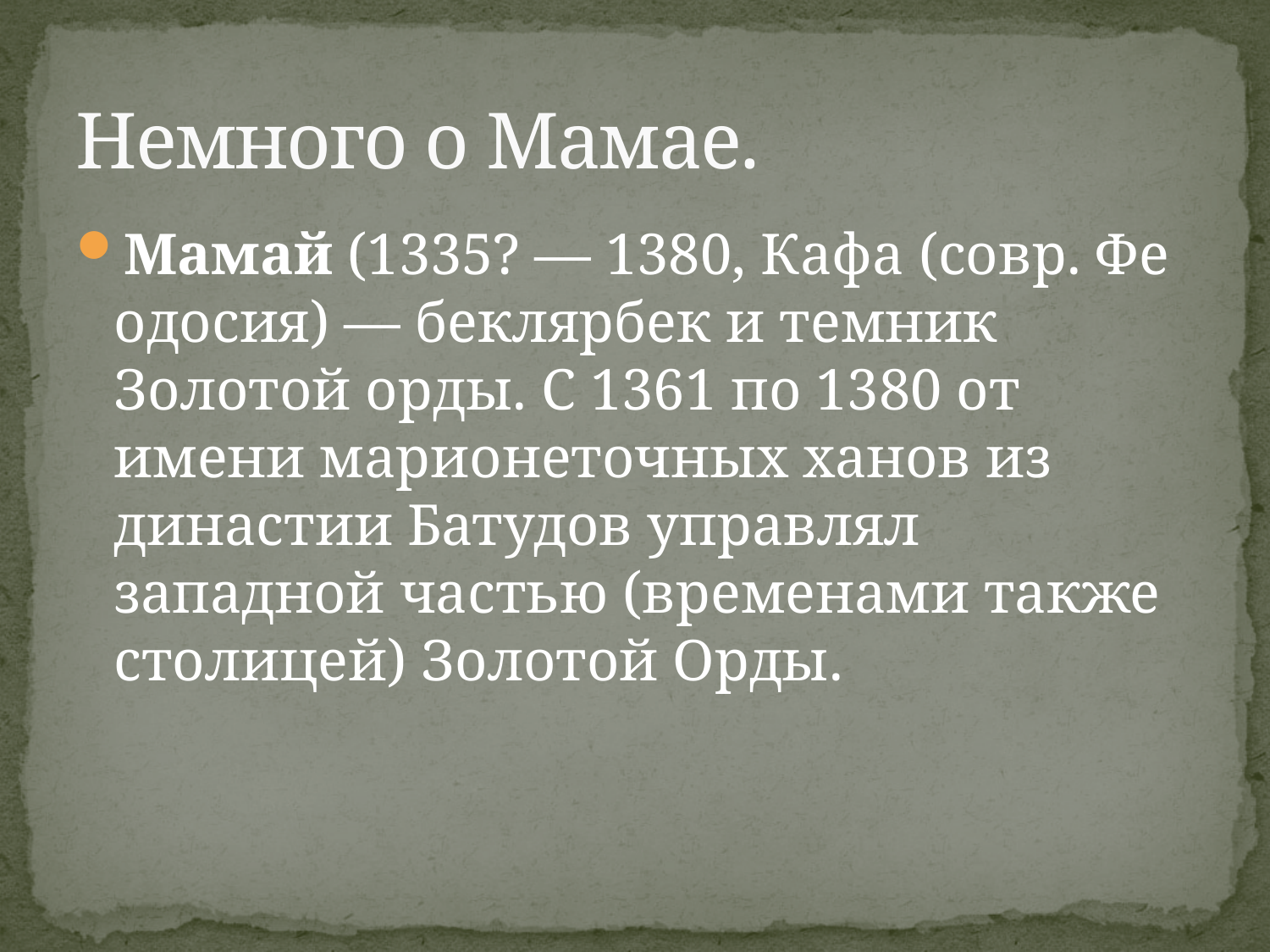

# Немного о Мамае.
Мамай (1335? — 1380, Кафа (совр. Феодосия) — беклярбек и темник Золотой орды. С 1361 по 1380 от имени марионеточных ханов из династии Батудов управлял западной частью (временами также столицей) Золотой Орды.